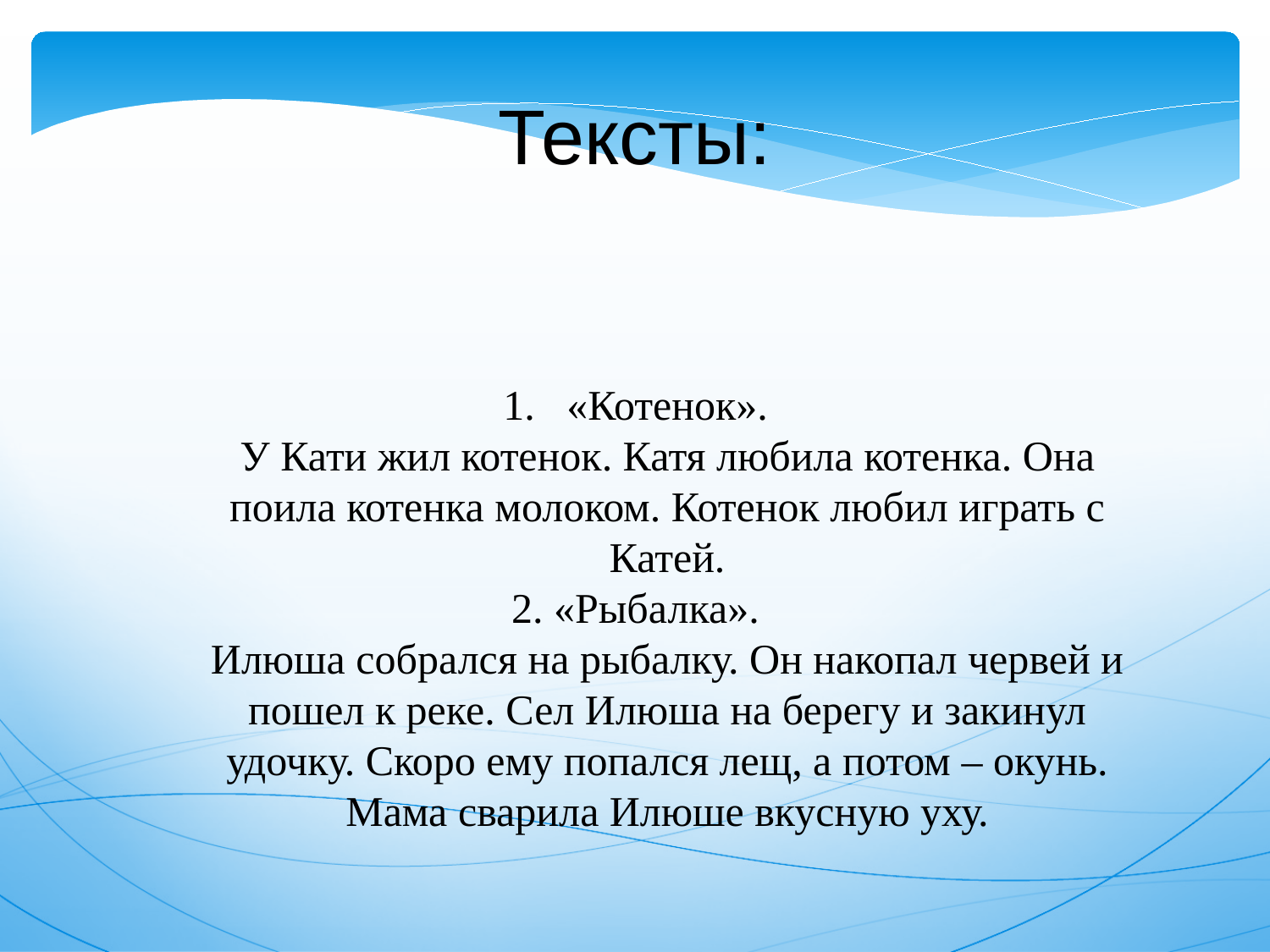

Тексты:
«Котенок».
У Кати жил котенок. Катя любила котенка. Она поила котенка молоком. Котенок любил играть с Катей.
2. «Рыбалка».
Илюша собрался на рыбалку. Он накопал червей и пошел к реке. Сел Илюша на берегу и закинул удочку. Скоро ему попался лещ, а потом – окунь. Мама сварила Илюше вкусную уху.